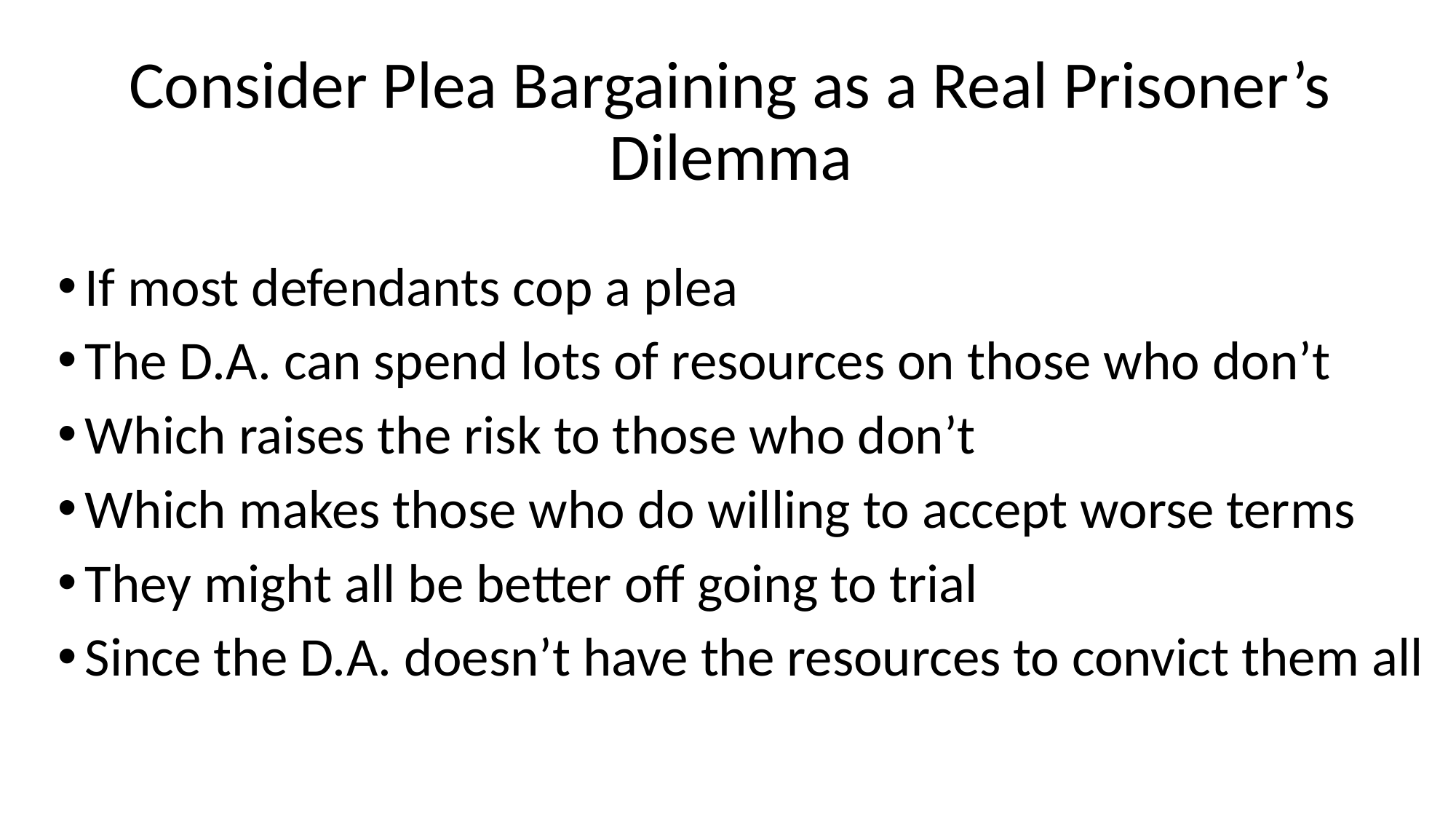

# Consider Plea Bargaining as a Real Prisoner’s Dilemma
If most defendants cop a plea
The D.A. can spend lots of resources on those who don’t
Which raises the risk to those who don’t
Which makes those who do willing to accept worse terms
They might all be better off going to trial
Since the D.A. doesn’t have the resources to convict them all